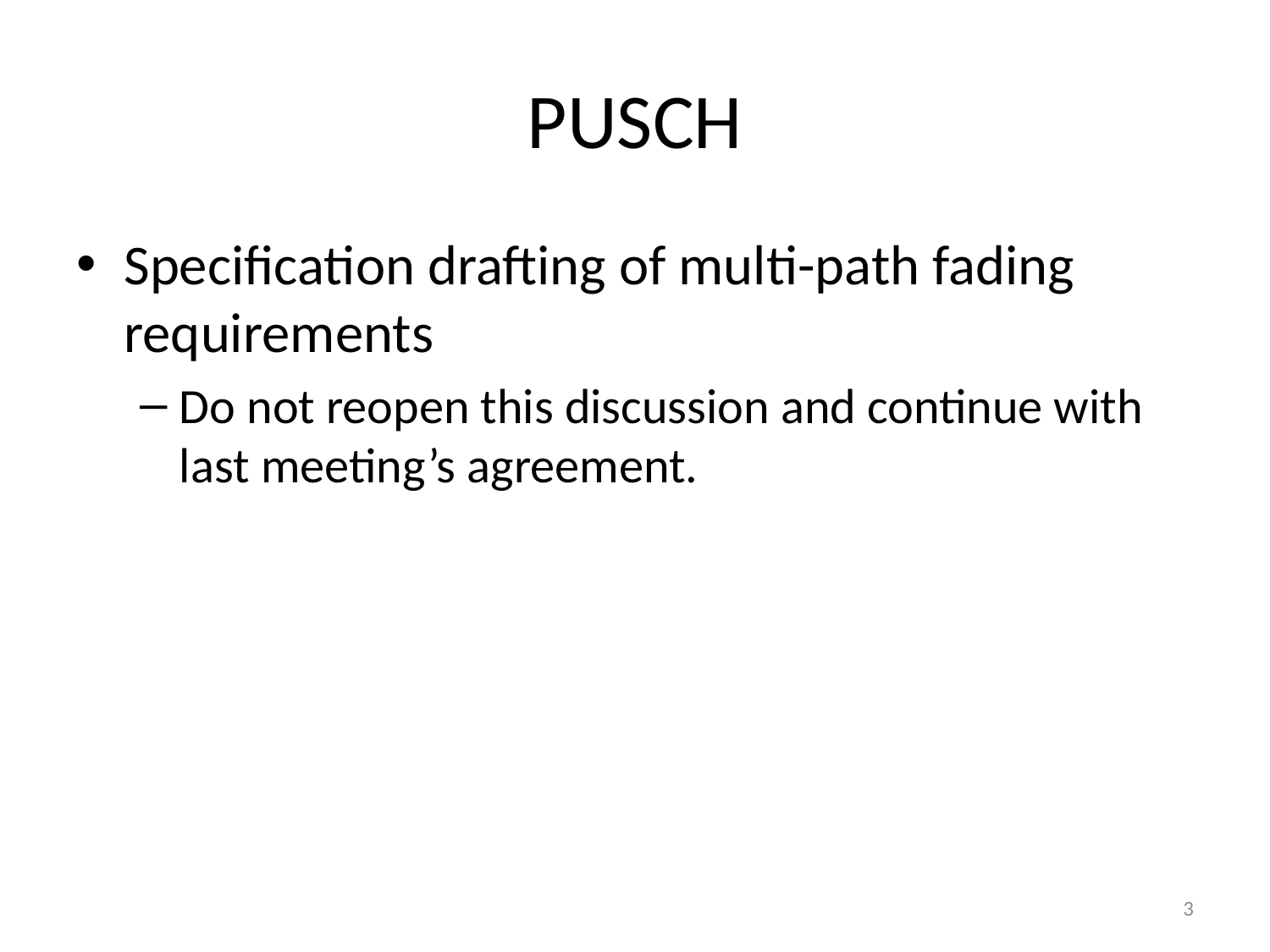

# PUSCH
Specification drafting of multi-path fading requirements
Do not reopen this discussion and continue with last meeting’s agreement.
3